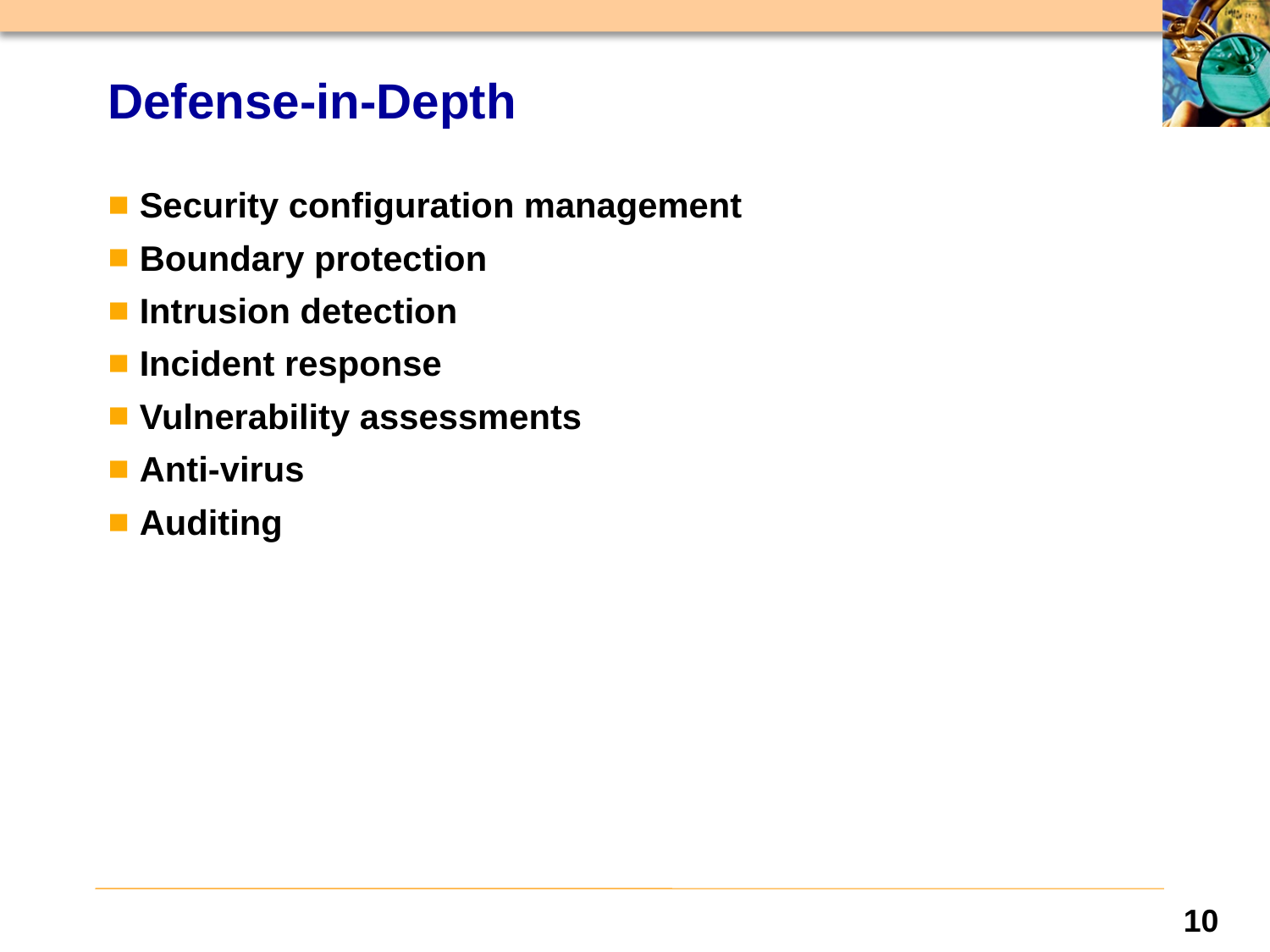

# Defense-in-Depth
Security configuration management
Boundary protection
Intrusion detection
Incident response
Vulnerability assessments
Anti-virus
Auditing